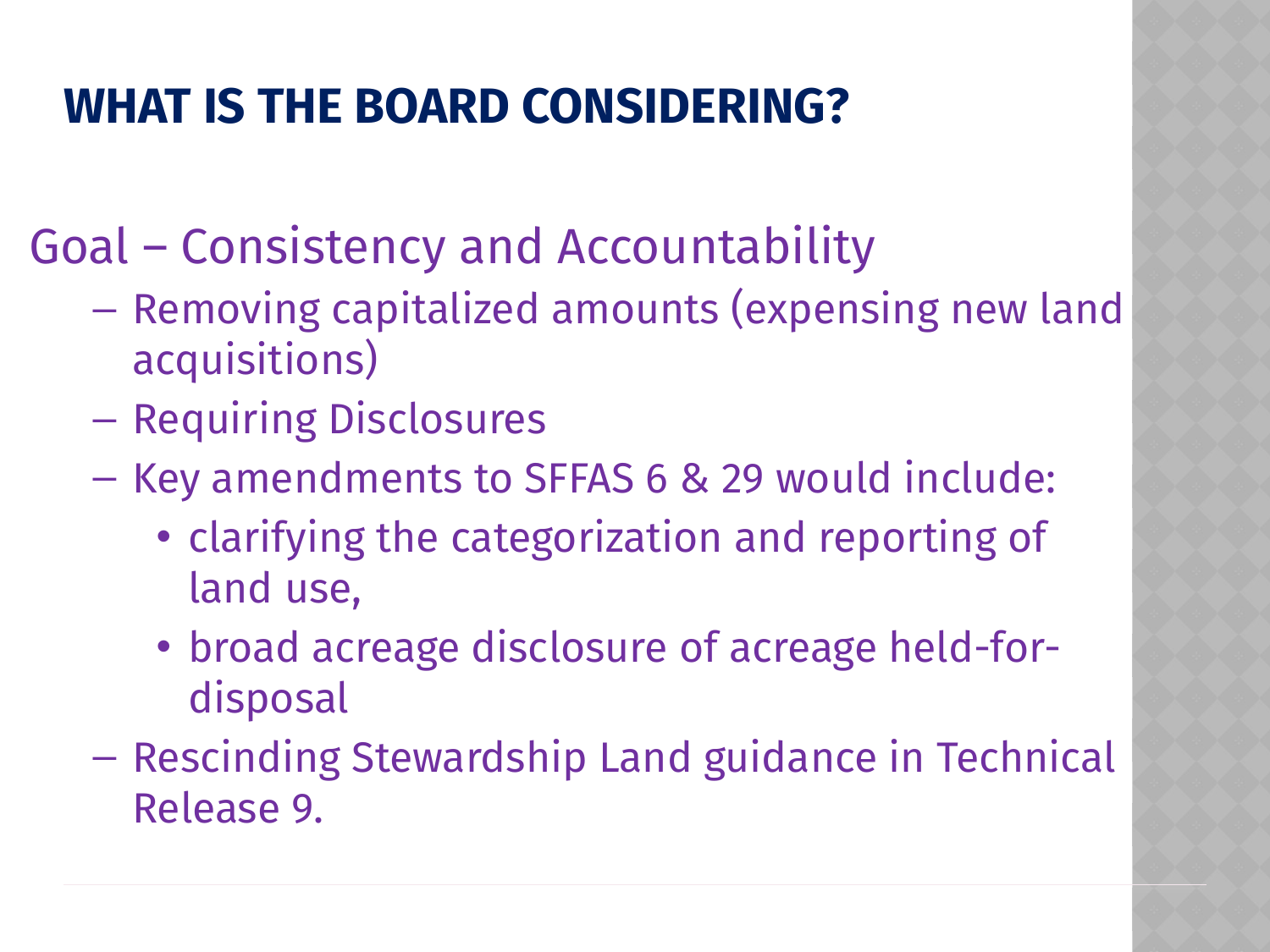

# What is the Board Considering?
Goal – Consistency and Accountability
Removing capitalized amounts (expensing new land acquisitions)
Requiring Disclosures
Key amendments to SFFAS 6 & 29 would include:
clarifying the categorization and reporting of land use,
broad acreage disclosure of acreage held-for-disposal
Rescinding Stewardship Land guidance in Technical Release 9.